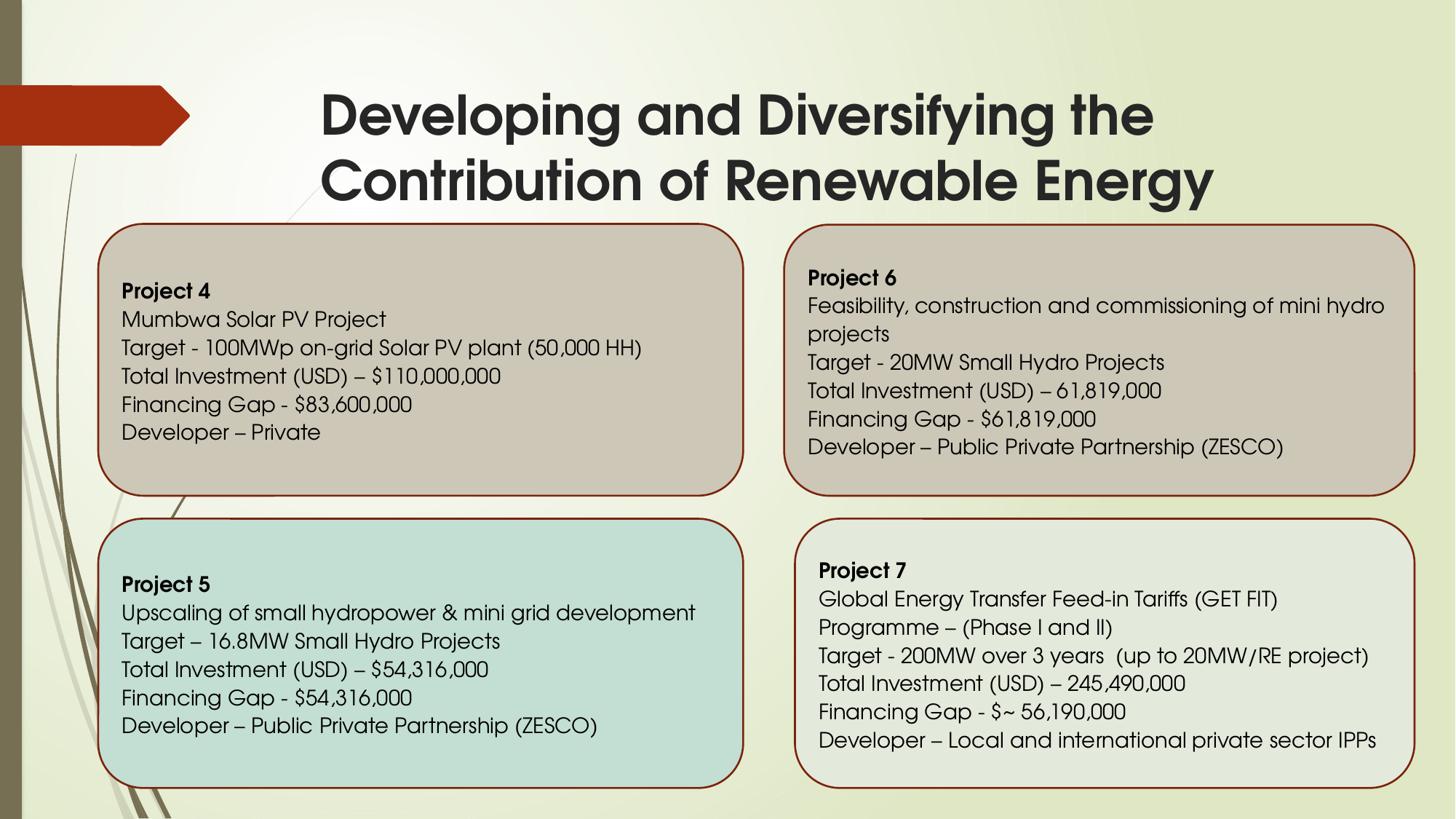

# Developing and Diversifying the Contribution of Renewable Energy
Project 4
Mumbwa Solar PV Project
Target - 100MWp on-grid Solar PV plant (50,000 HH)
Total Investment (USD) – $110,000,000
Financing Gap - $83,600,000
Developer – Private
Project 6
Feasibility, construction and commissioning of mini hydro projects
Target - 20MW Small Hydro Projects
Total Investment (USD) – 61,819,000
Financing Gap - $61,819,000
Developer – Public Private Partnership (ZESCO)
Project 5
Upscaling of small hydropower & mini grid development
Target – 16.8MW Small Hydro Projects
Total Investment (USD) – $54,316,000
Financing Gap - $54,316,000
Developer – Public Private Partnership (ZESCO)
Project 7
Global Energy Transfer Feed-in Tariffs (GET FIT) Programme – (Phase I and II)
Target - 200MW over 3 years  (up to 20MW/RE project)
Total Investment (USD) – 245,490,000
Financing Gap - $~ 56,190,000
Developer – Local and international private sector IPPs